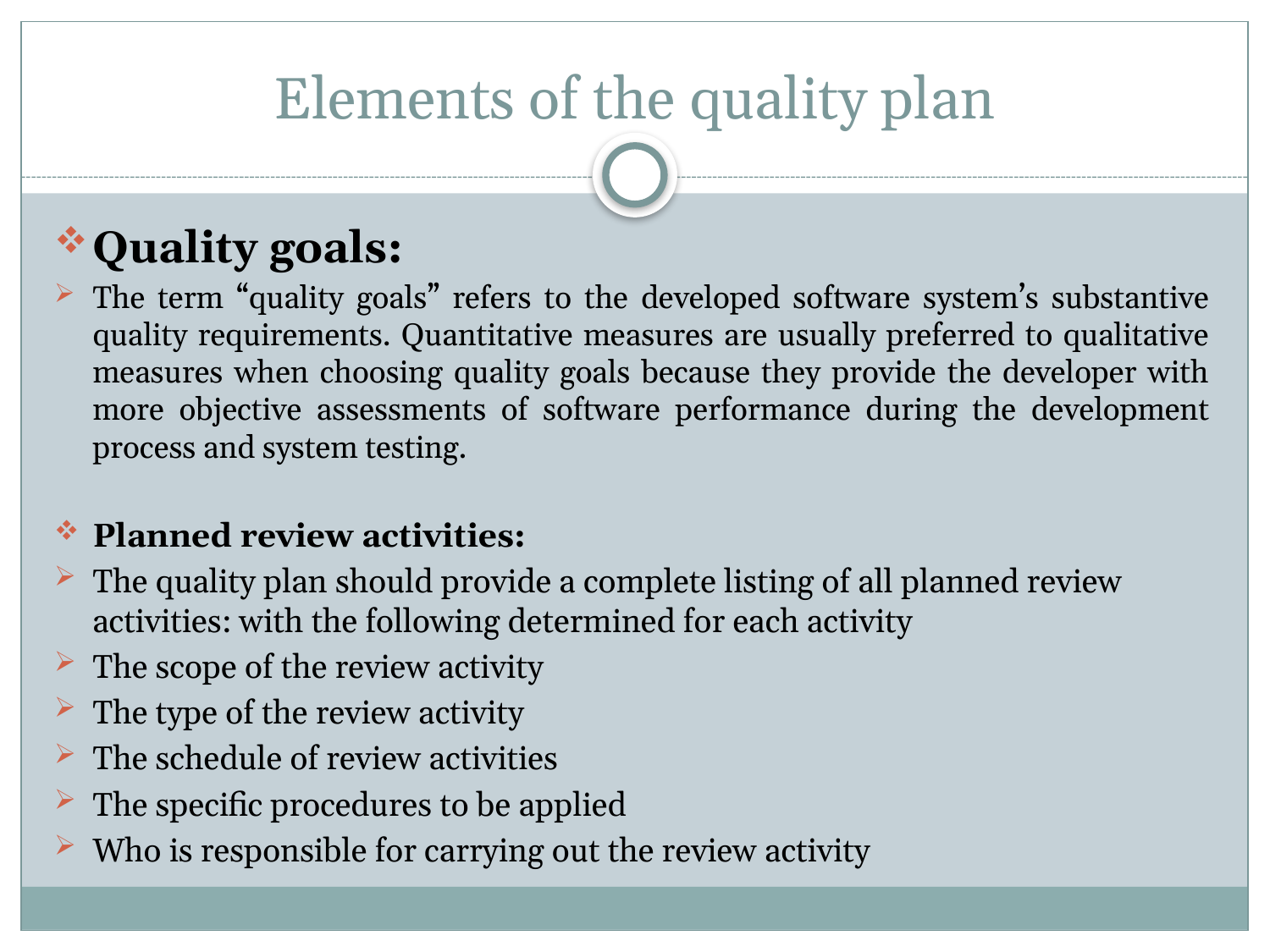

# Elements of the quality plan
Quality goals:
The term “quality goals” refers to the developed software system’s substantive quality requirements. Quantitative measures are usually preferred to qualitative measures when choosing quality goals because they provide the developer with more objective assessments of software performance during the development process and system testing.

Planned review activities:
The quality plan should provide a complete listing of all planned review activities: with the following determined for each activity
The scope of the review activity
The type of the review activity
The schedule of review activities
The specific procedures to be applied
Who is responsible for carrying out the review activity